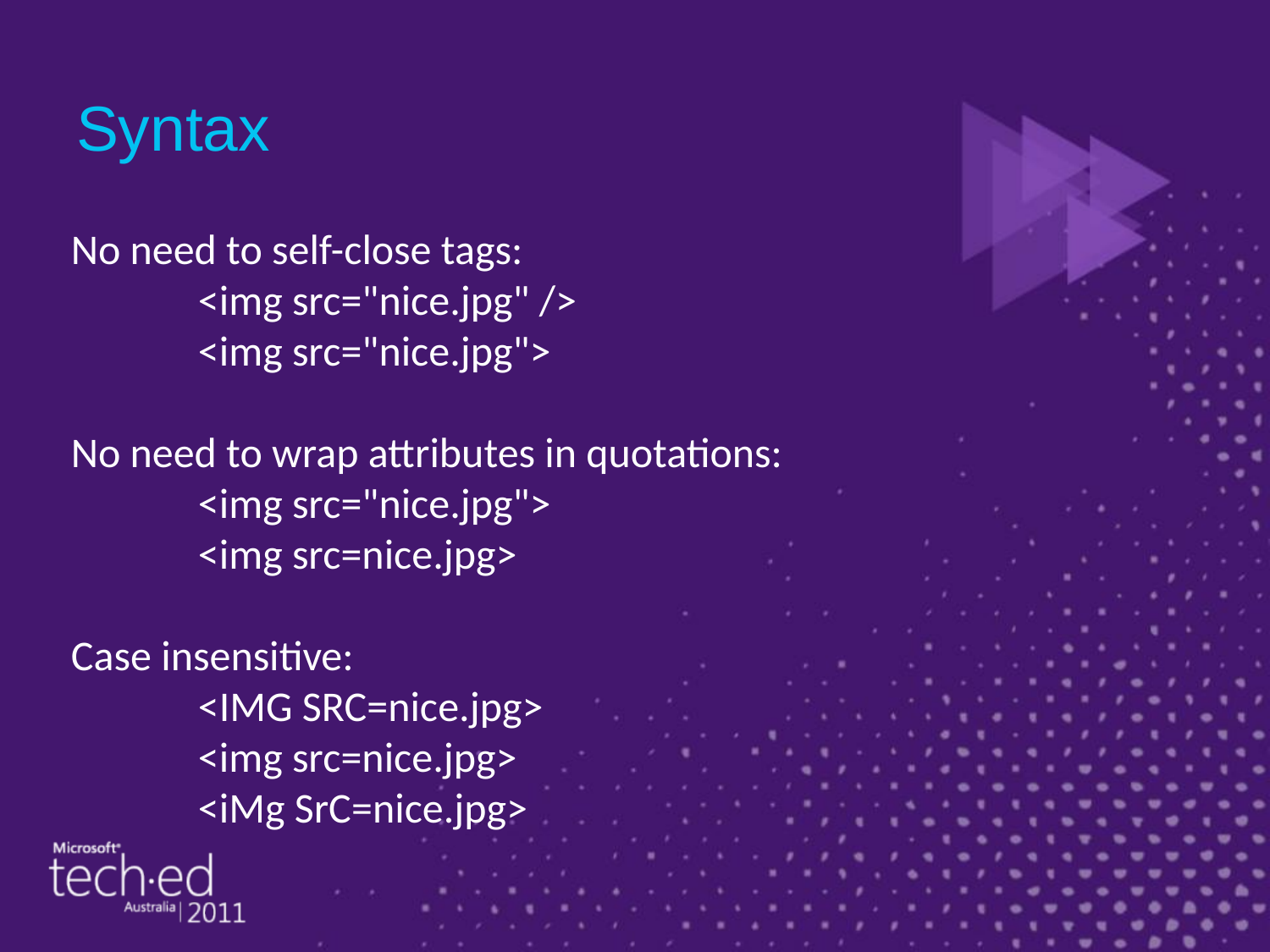

# Syntax
No need to self-close tags:
	<img src="nice.jpg" />
	<img src="nice.jpg">

No need to wrap attributes in quotations:
	<img src="nice.jpg">
	<img src=nice.jpg>

Case insensitive:
	<IMG SRC=nice.jpg>
	<img src=nice.jpg>
	<iMg SrC=nice.jpg>